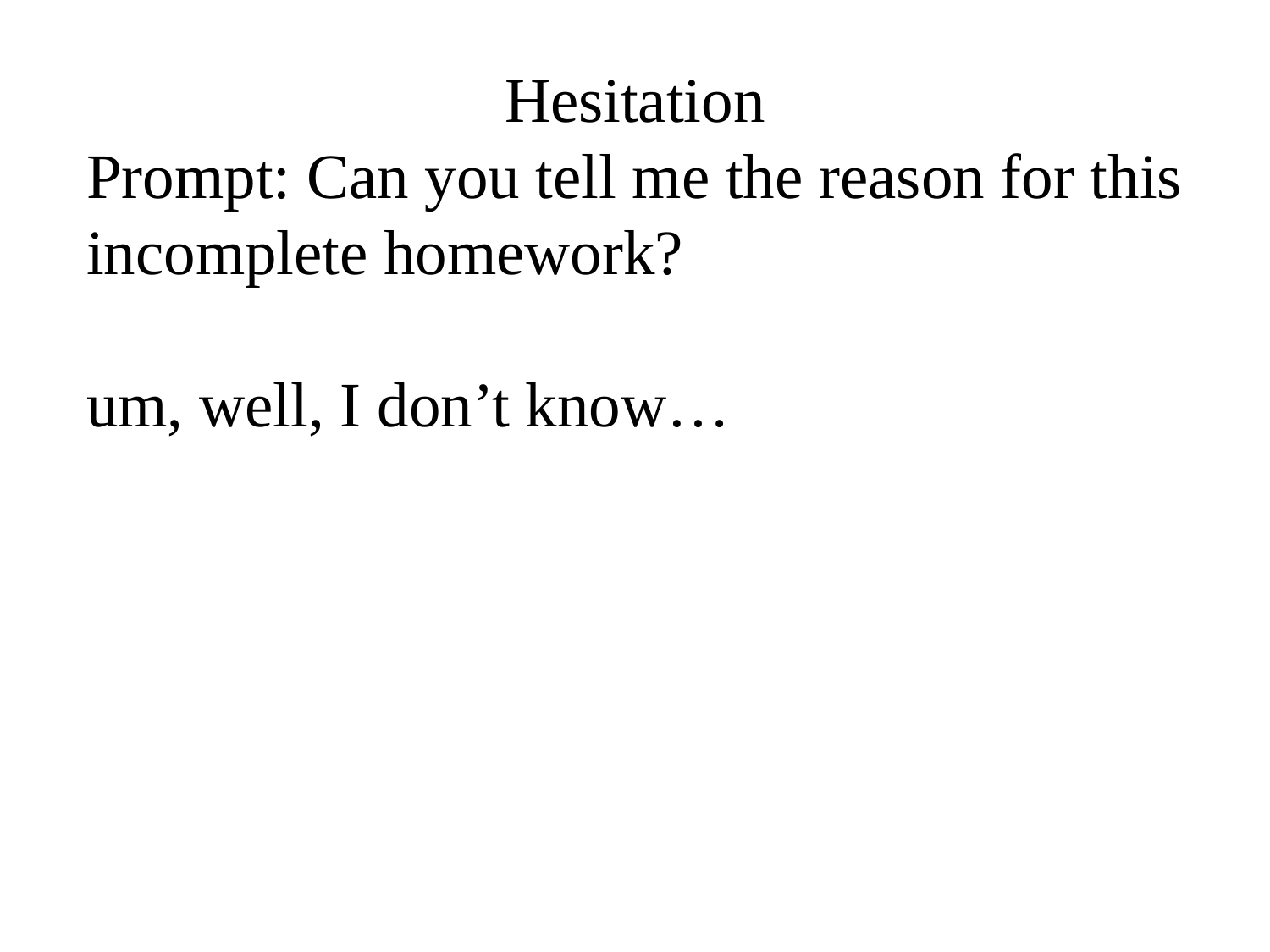

Hesitation
Prompt: Can you tell me the reason for this incomplete homework?

um, well, I don’t know…